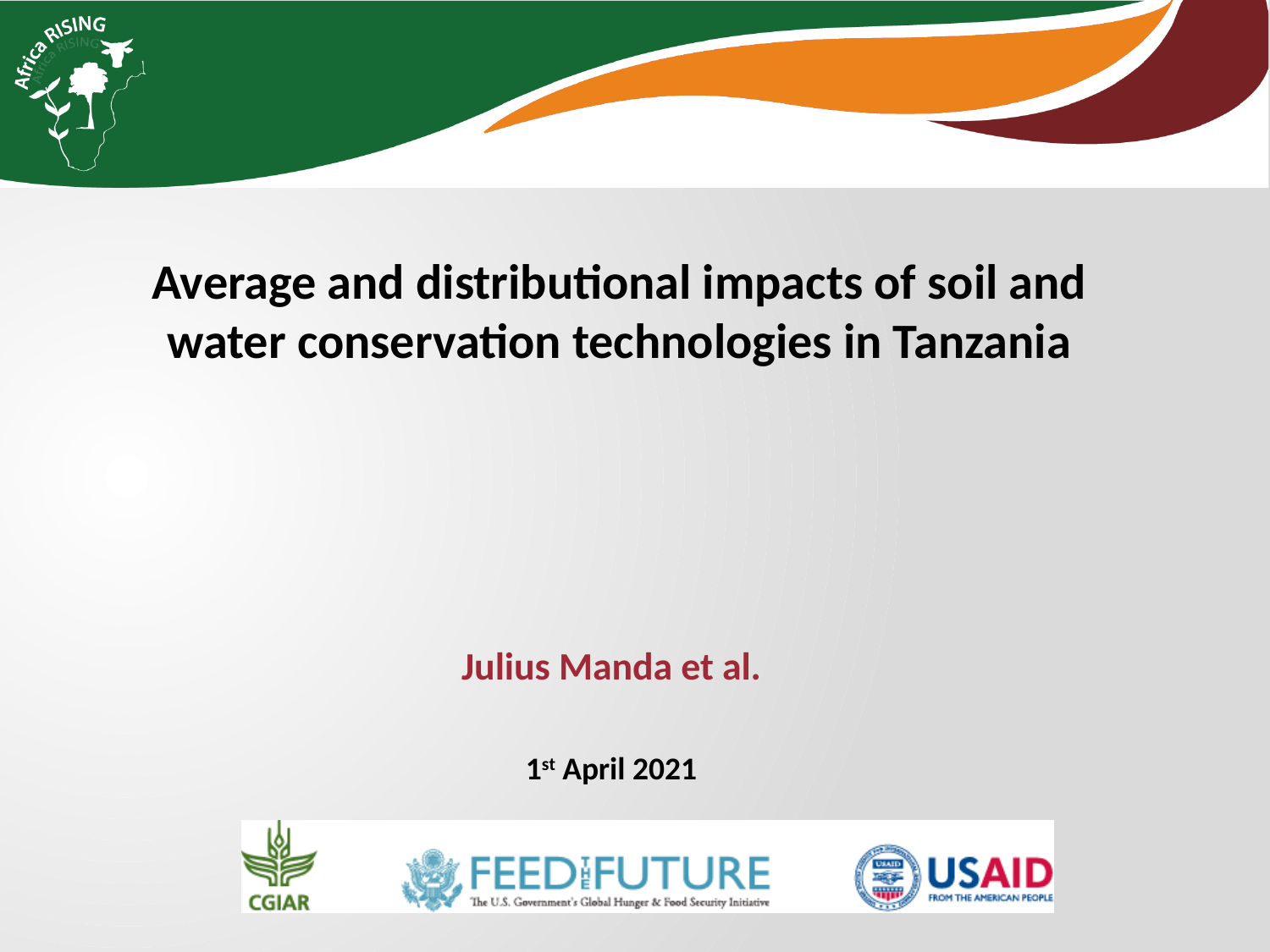

Average and distributional impacts of soil and water conservation technologies in Tanzania
Julius Manda et al.

1st April 2021